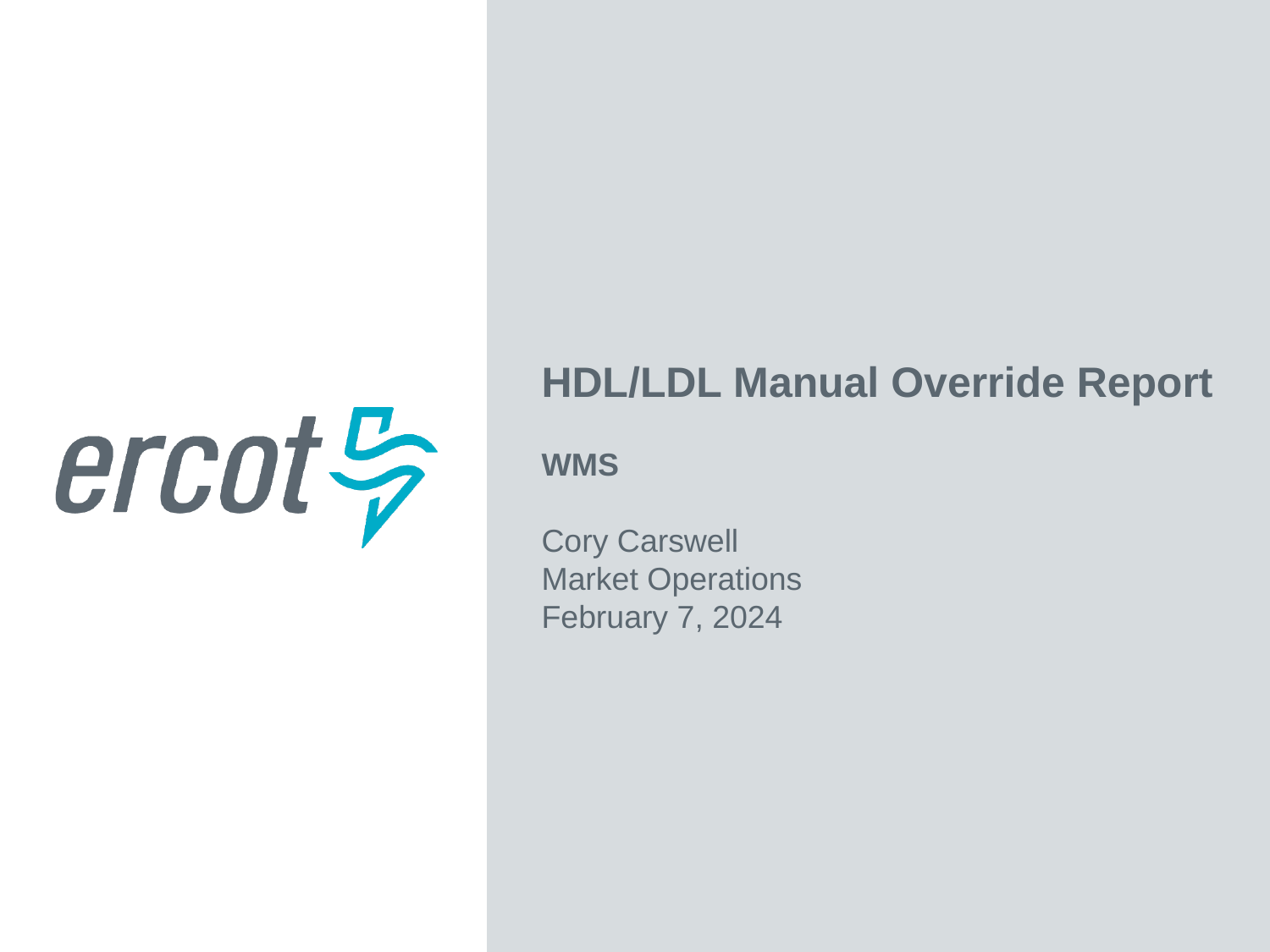

HDL/LDL Manual Override Report

WMS

Cory Carswell
Market Operations
February 7, 2024